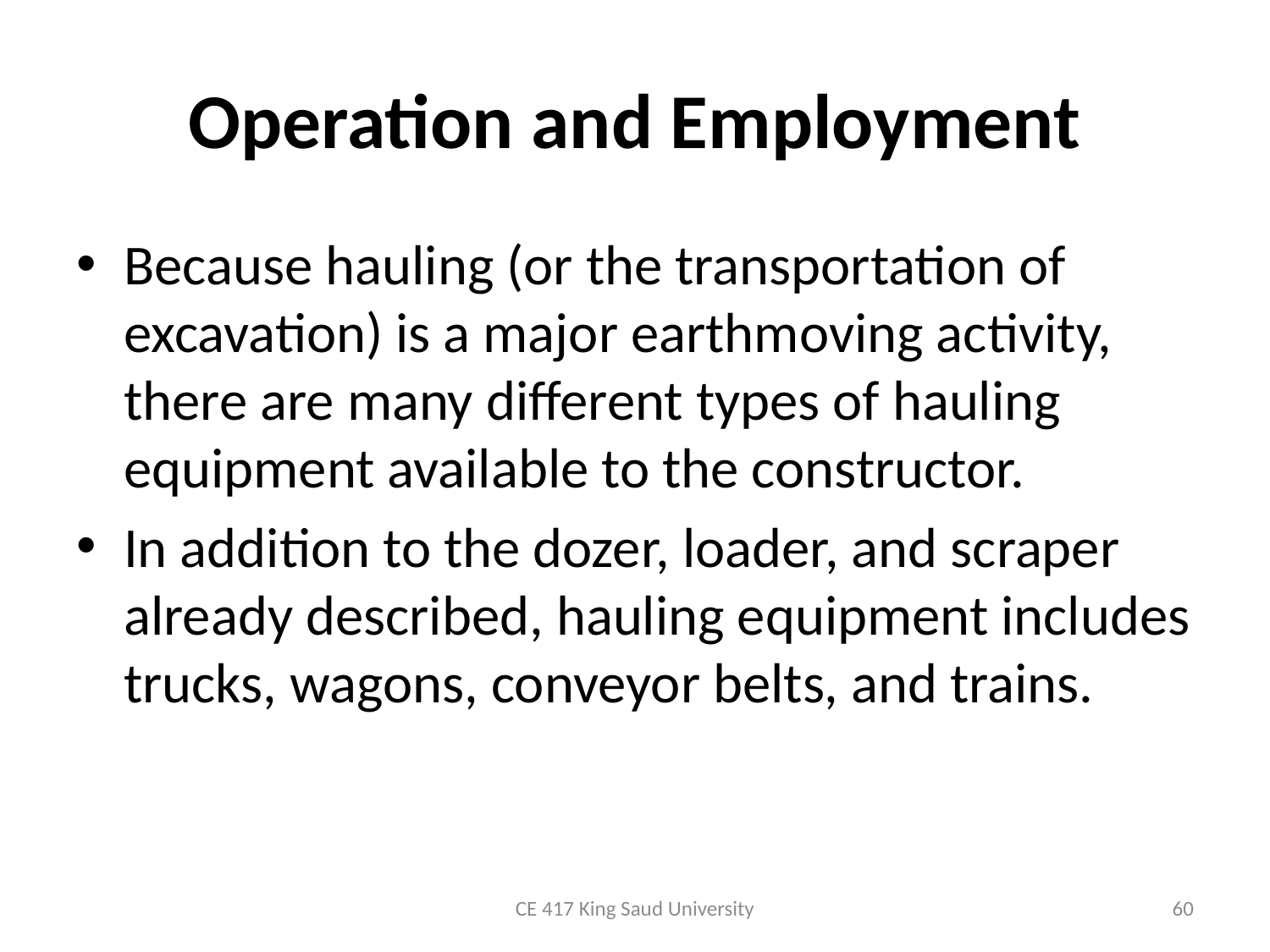

# Operation and Employment
Because hauling (or the transportation of excavation) is a major earthmoving activity, there are many different types of hauling equipment available to the constructor.
In addition to the dozer, loader, and scraper already described, hauling equipment includes trucks, wagons, conveyor belts, and trains.
CE 417 King Saud University
60